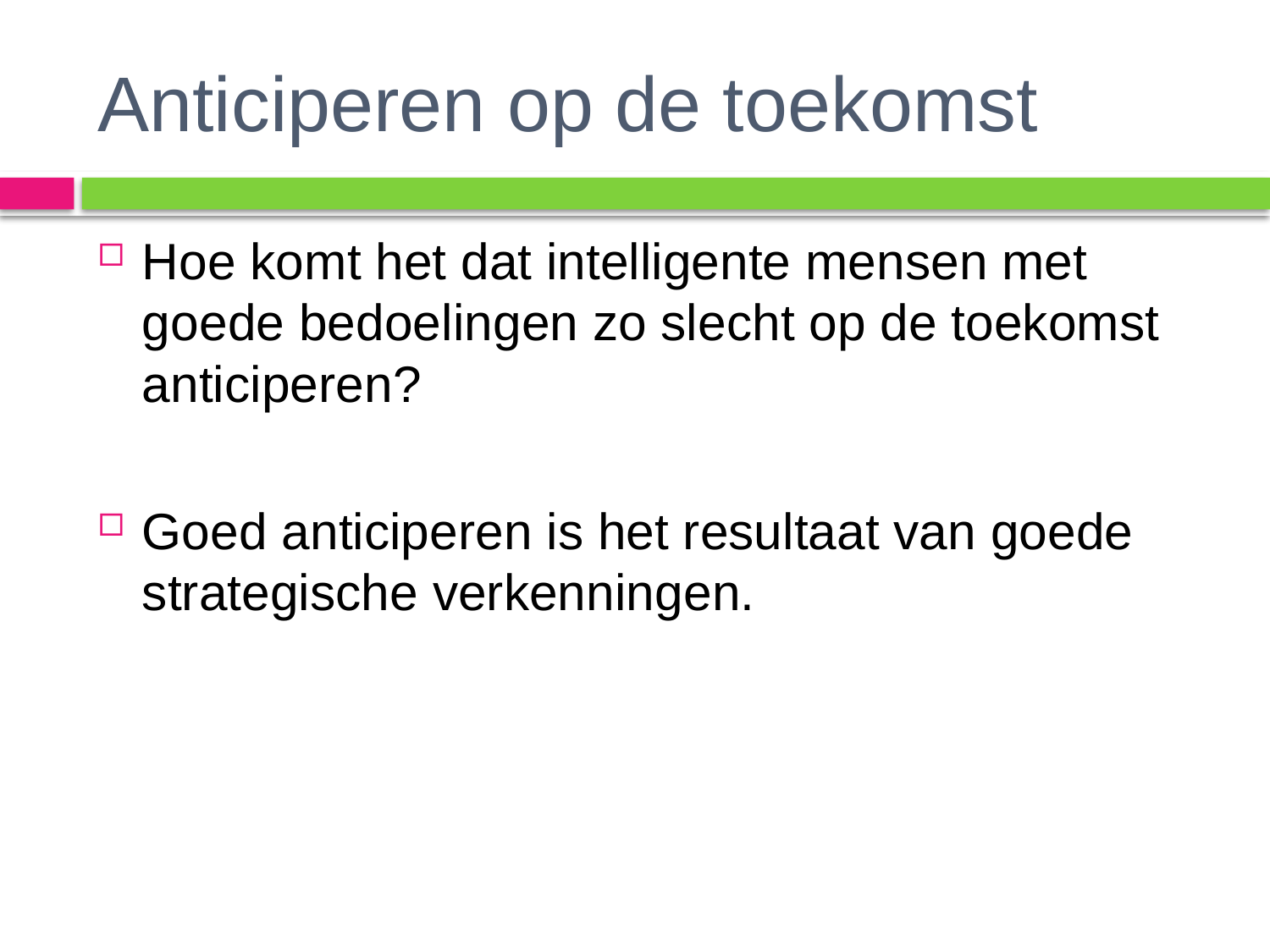

# Anticiperen op de toekomst
Hoe komt het dat intelligente mensen met goede bedoelingen zo slecht op de toekomst anticiperen?

Goed anticiperen is het resultaat van goede strategische verkenningen.